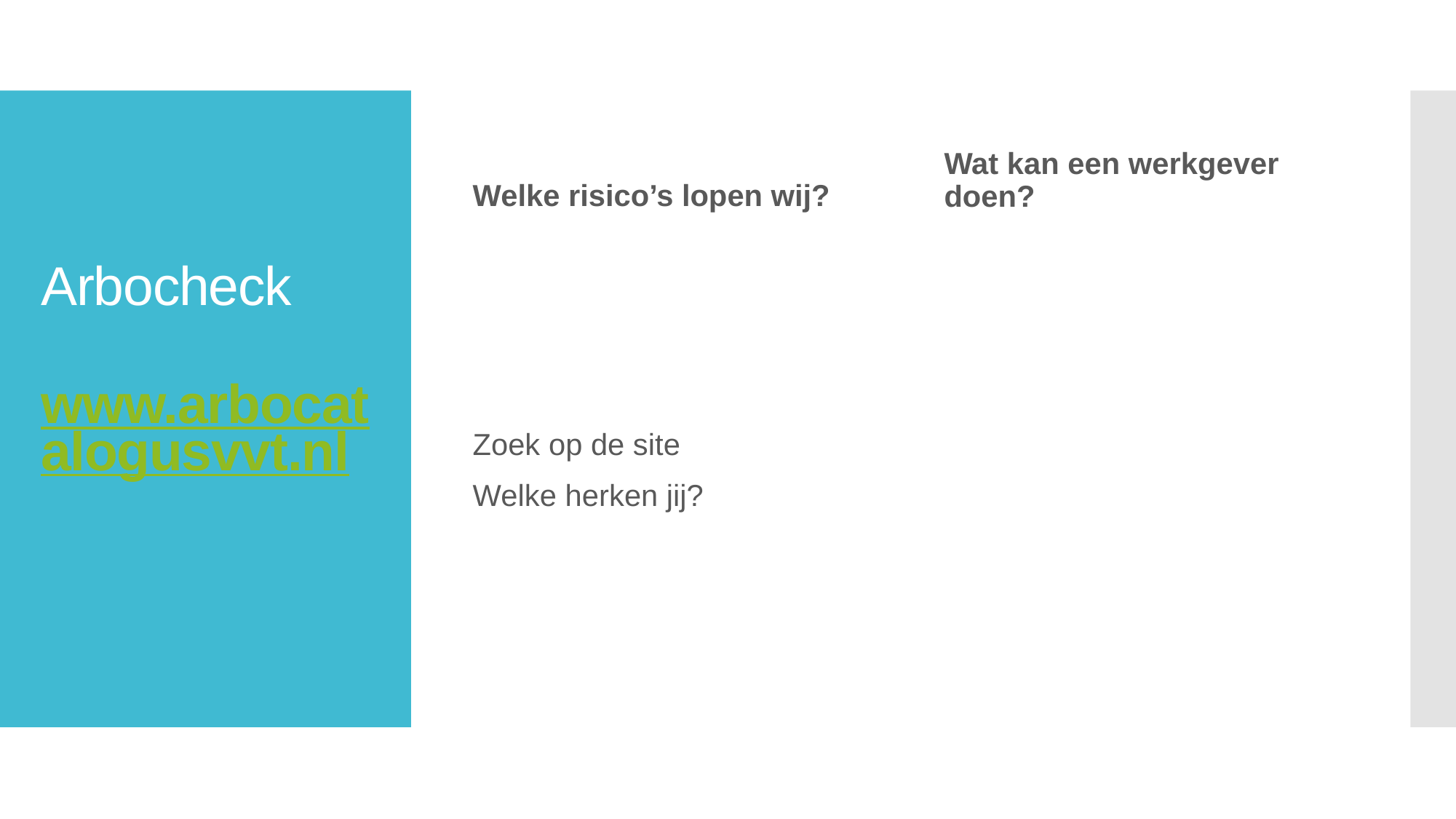

Welke risico’s lopen wij?
Wat kan een werkgever doen?
# Arbocheck www.arbocatalogusvvt.nl
Zoek op de site
Welke herken jij?